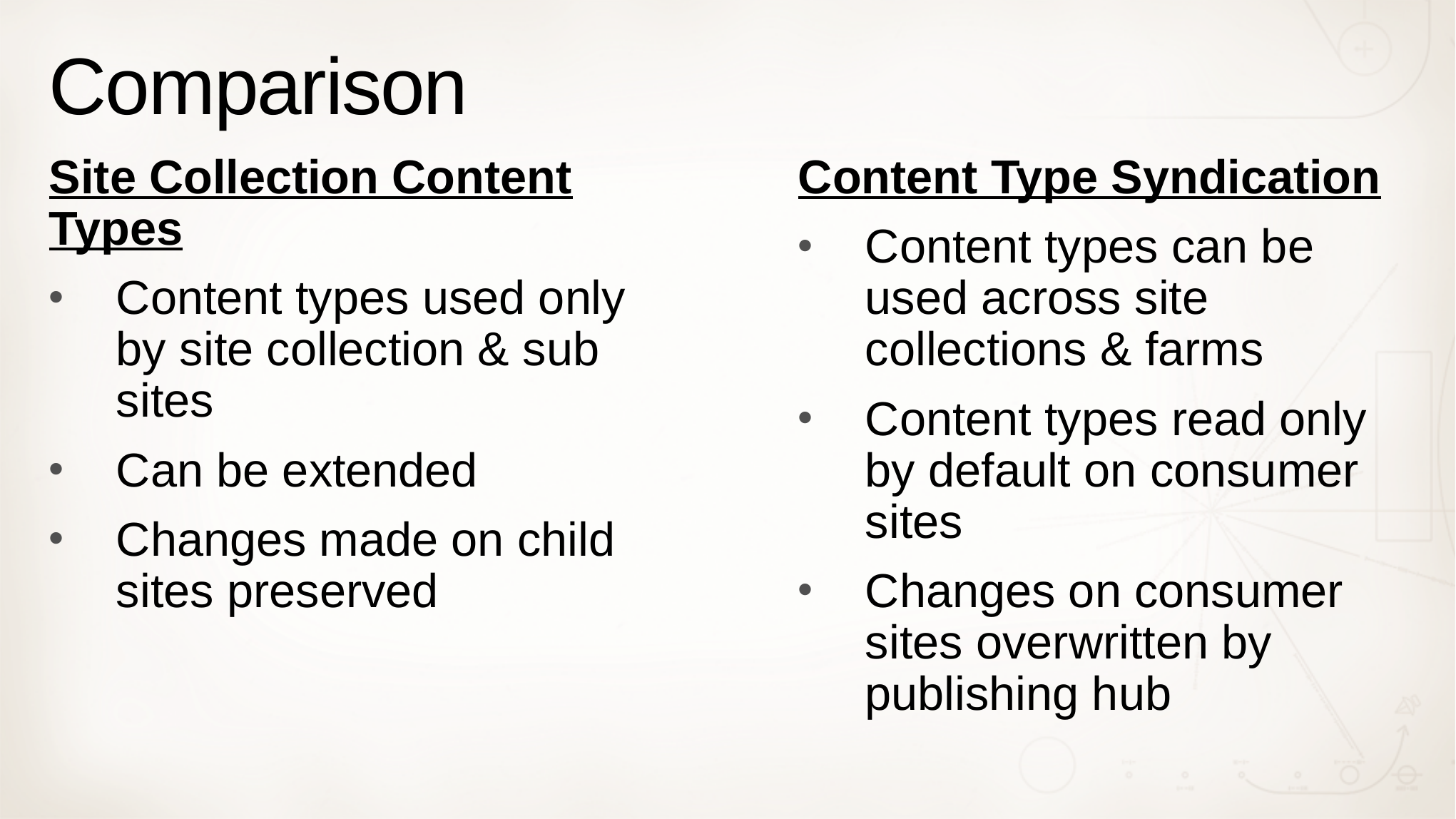

# Comparison
Site Collection Content Types
Content types used only by site collection & sub sites
Can be extended
Changes made on child sites preserved
Content Type Syndication
Content types can be used across site collections & farms
Content types read only by default on consumer sites
Changes on consumer sites overwritten by publishing hub